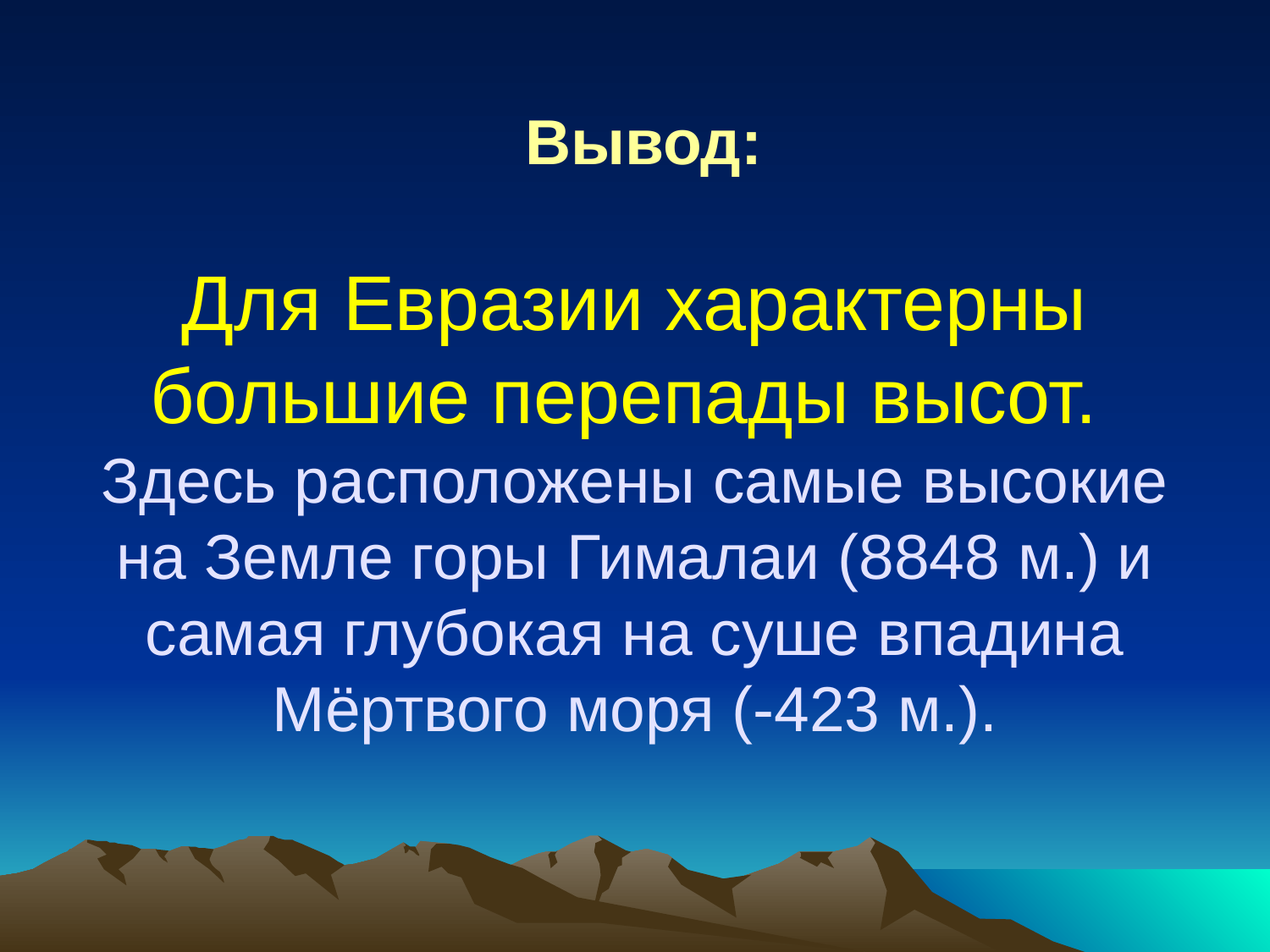

# Вывод: Для Евразии характерны большие перепады высот. Здесь расположены самые высокие на Земле горы Гималаи (8848 м.) и самая глубокая на суше впадина Мёртвого моря (-423 м.).